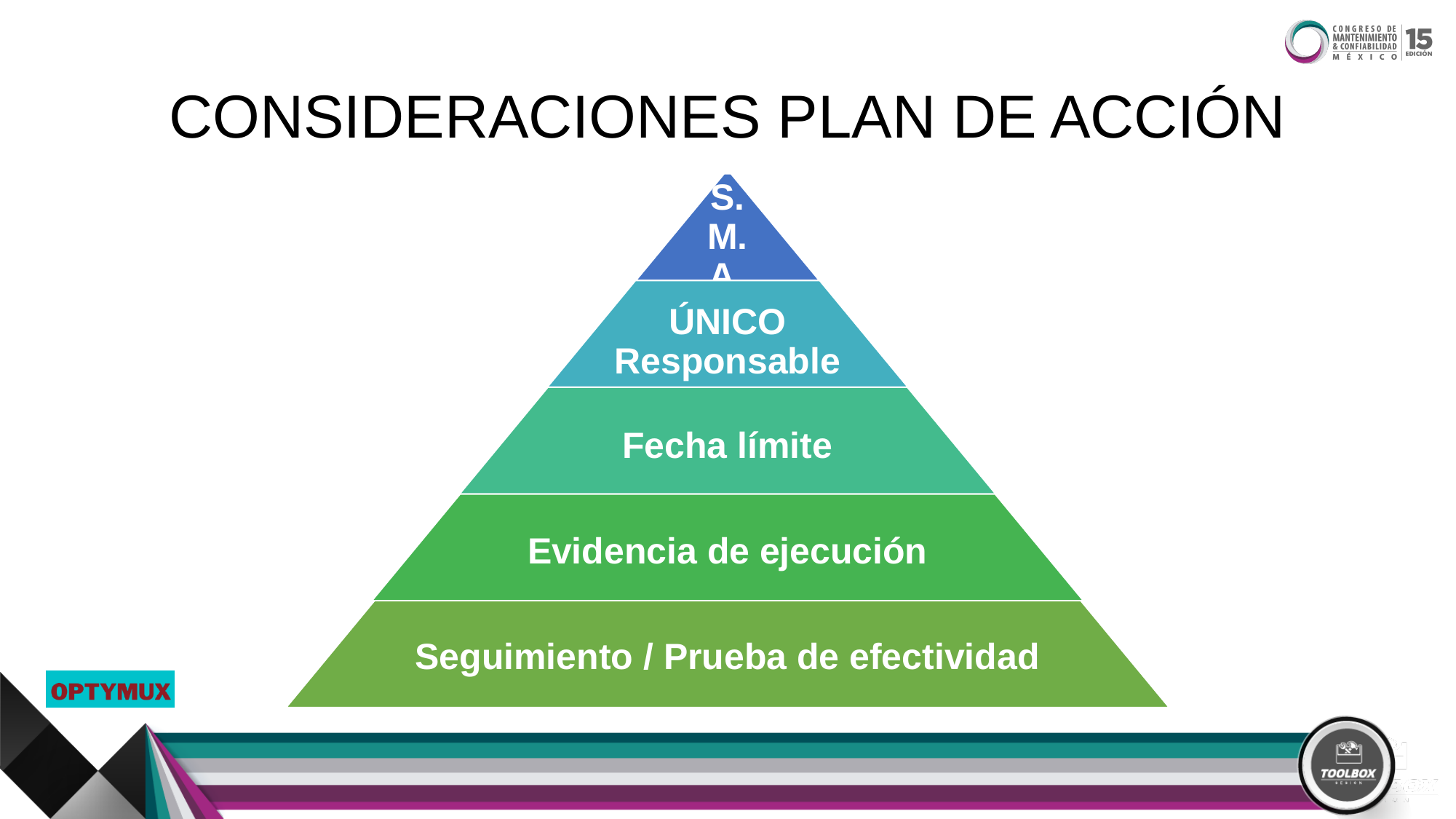

CONSIDERACIONES PLAN DE ACCIÓN

S.M.A.R.T
ÚNICO Responsable
Fecha límite
Evidencia de ejecución
Seguimiento / Prueba de efectividad